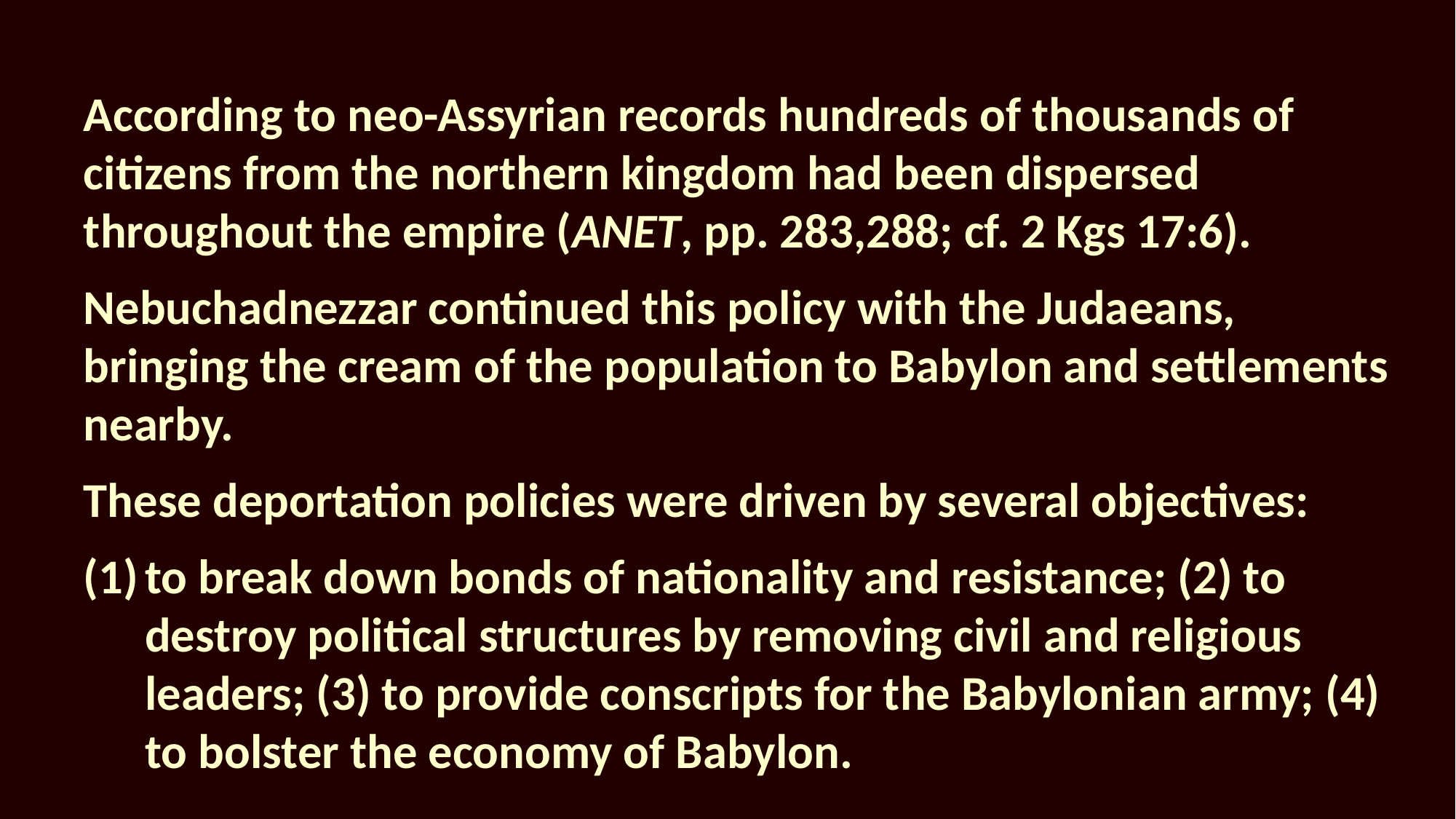

According to neo-Assyrian records hundreds of thousands of citizens from the northern kingdom had been dispersed throughout the empire (ANET, pp. 283,288; cf. 2 Kgs 17:6).
Nebuchadnezzar continued this policy with the Judaeans, bringing the cream of the population to Babylon and settlements nearby.
These deportation policies were driven by several objectives:
to break down bonds of nationality and resistance; (2) to destroy political structures by removing civil and religious leaders; (3) to provide conscripts for the Babylonian army; (4) to bolster the economy of Babylon.